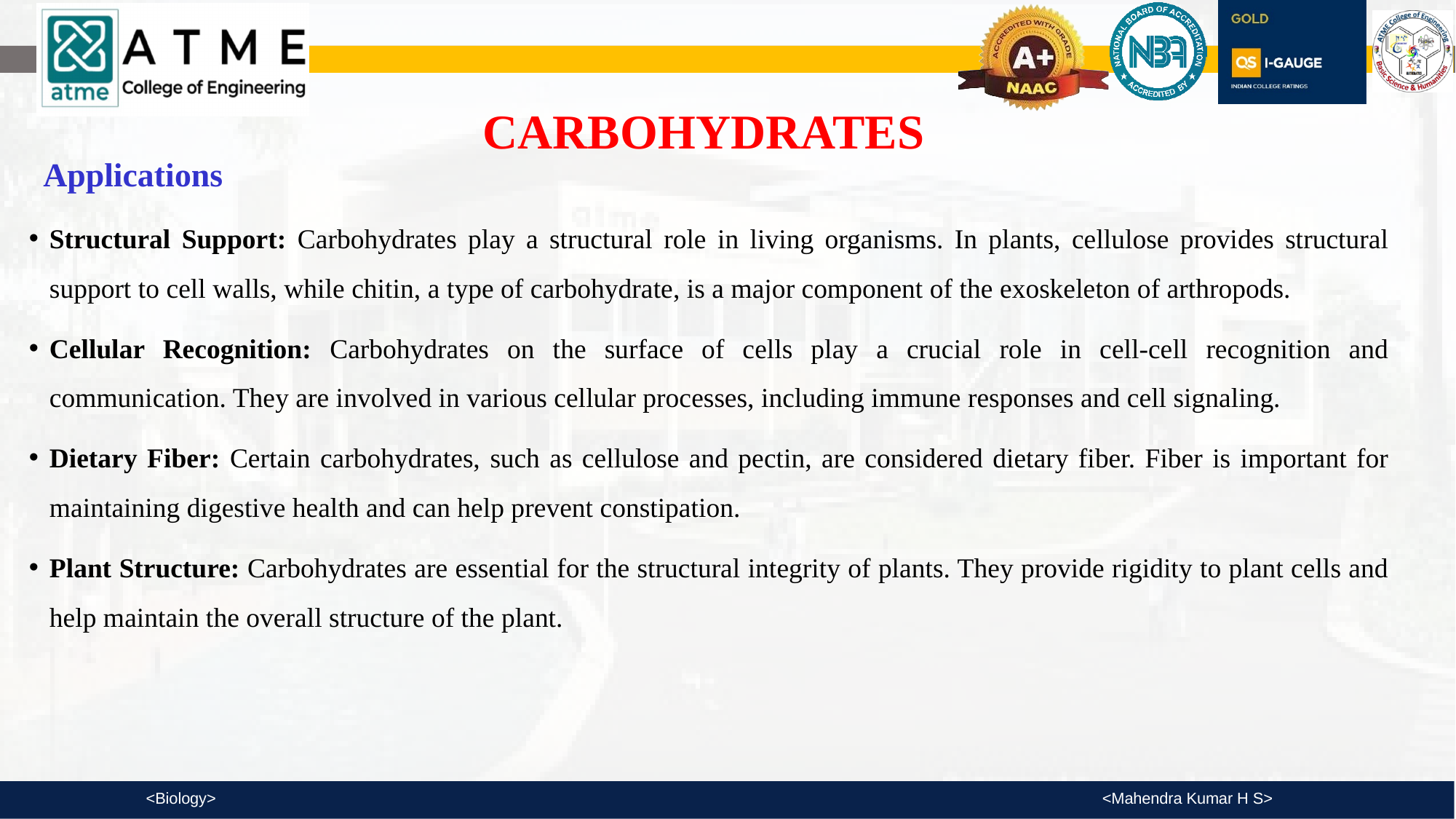

CARBOHYDRATES
Applications
Structural Support: Carbohydrates play a structural role in living organisms. In plants, cellulose provides structural support to cell walls, while chitin, a type of carbohydrate, is a major component of the exoskeleton of arthropods.
Cellular Recognition: Carbohydrates on the surface of cells play a crucial role in cell-cell recognition and communication. They are involved in various cellular processes, including immune responses and cell signaling.
Dietary Fiber: Certain carbohydrates, such as cellulose and pectin, are considered dietary fiber. Fiber is important for maintaining digestive health and can help prevent constipation.
Plant Structure: Carbohydrates are essential for the structural integrity of plants. They provide rigidity to plant cells and help maintain the overall structure of the plant.